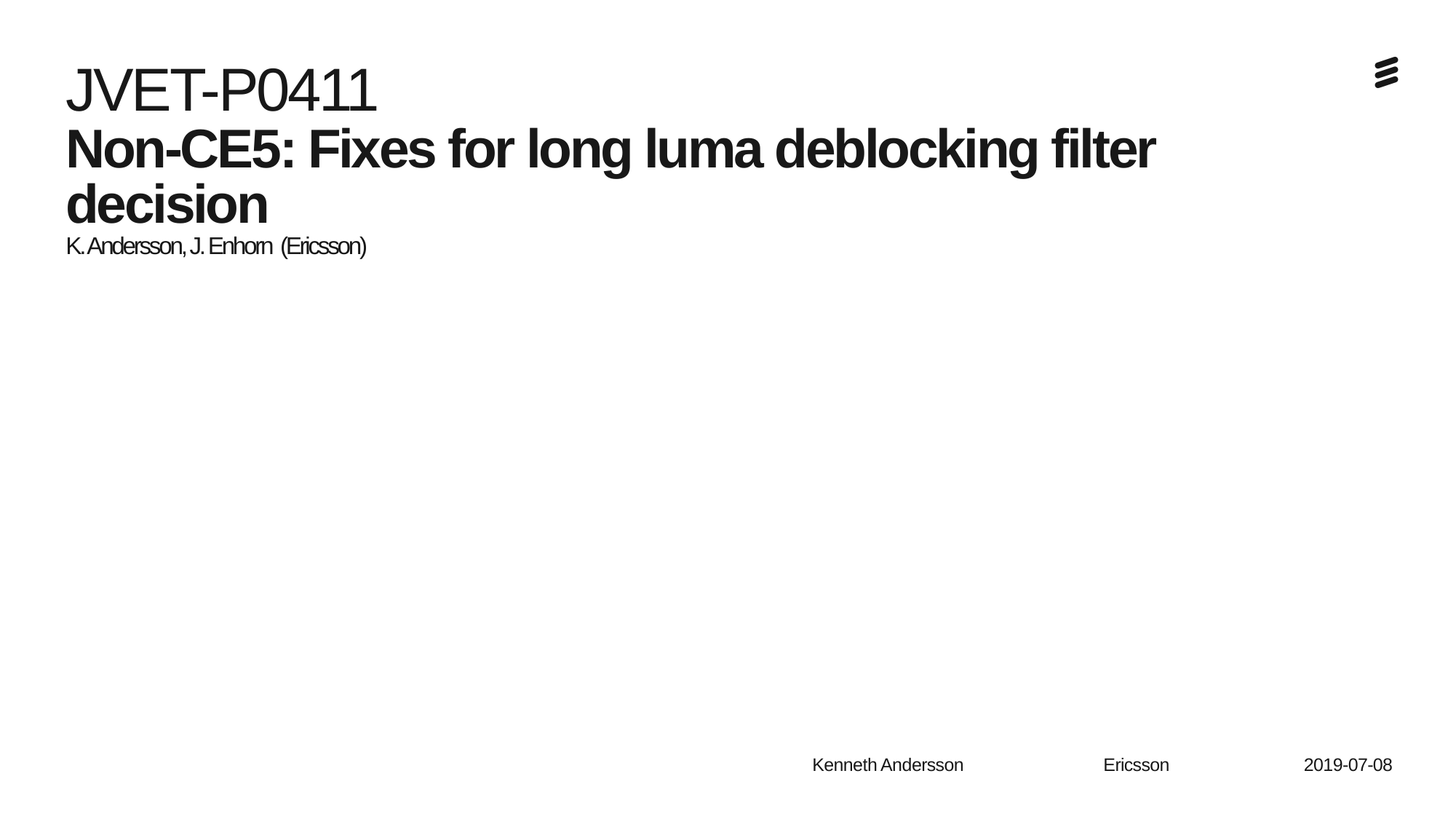

# JVET-P0411 Non-CE5: Fixes for long luma deblocking filter decision K. Andersson, J. Enhorn  (Ericsson)

Ericsson
2019-07-08
Kenneth Andersson